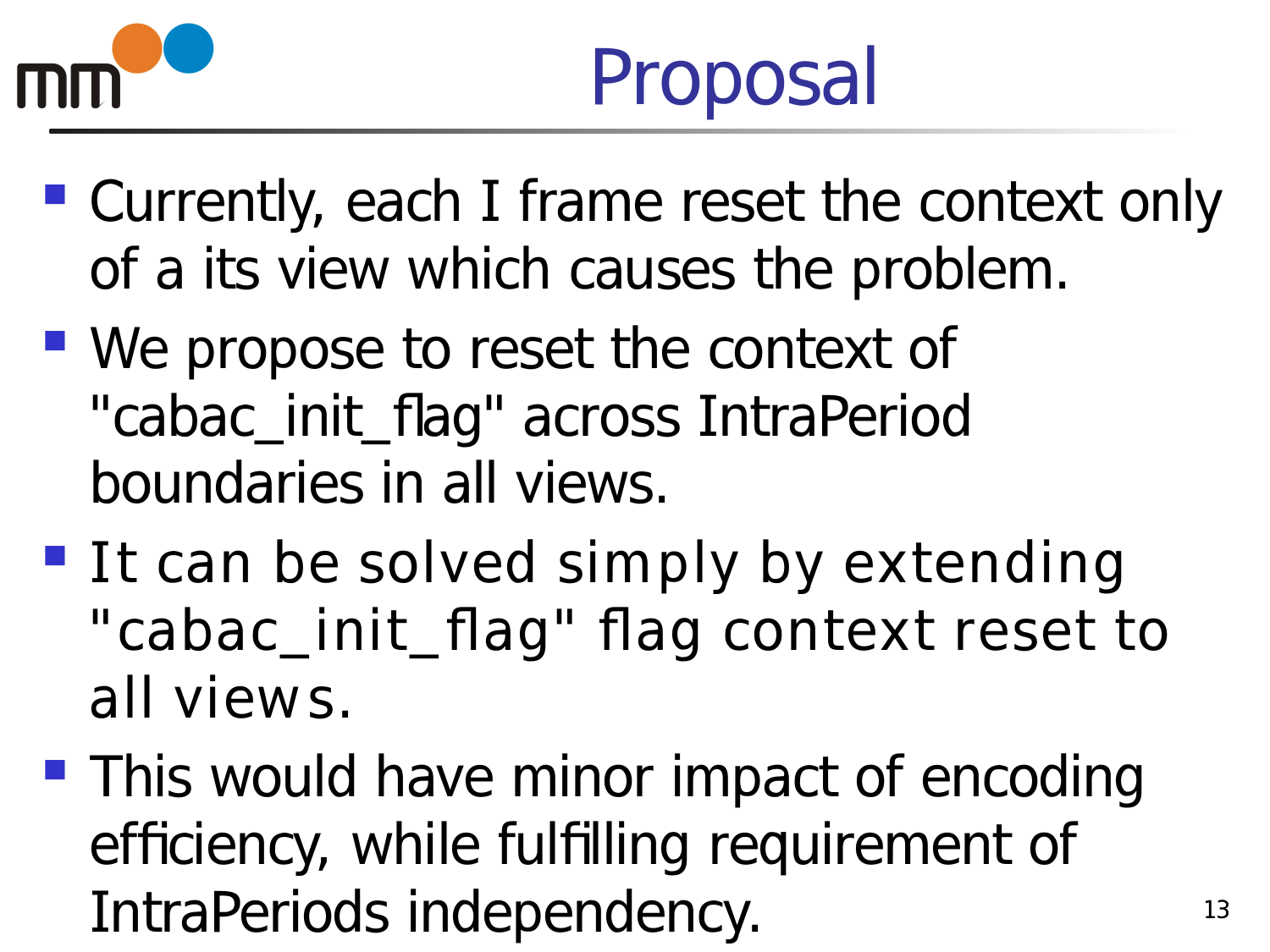

# Proposal
Currently, each I frame reset the context only of a its view which causes the problem.
We propose to reset the context of "cabac_init_flag" across IntraPeriod boundaries in all views.
It can be solved simply by extending "cabac_init_flag" flag context reset to all views.
This would have minor impact of encoding efficiency, while fulfilling requirement of IntraPeriods independency.

13